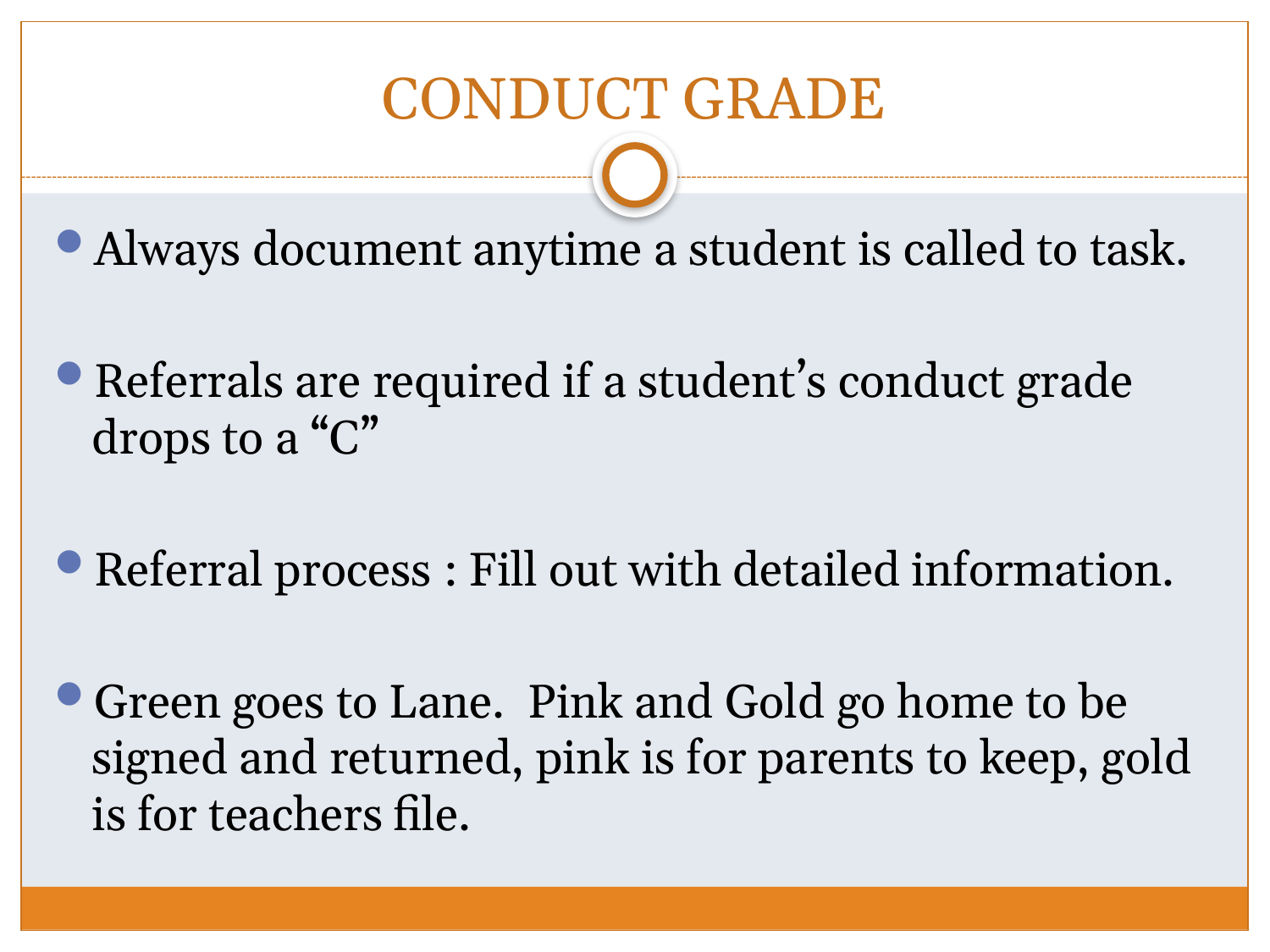

# CONDUCT GRADE
Always document anytime a student is called to task.

Referrals are required if a student’s conduct grade drops to a “C”

Referral process : Fill out with detailed information.

Green goes to Lane.  Pink and Gold go home to be signed and returned, pink is for parents to keep, gold is for teachers file.